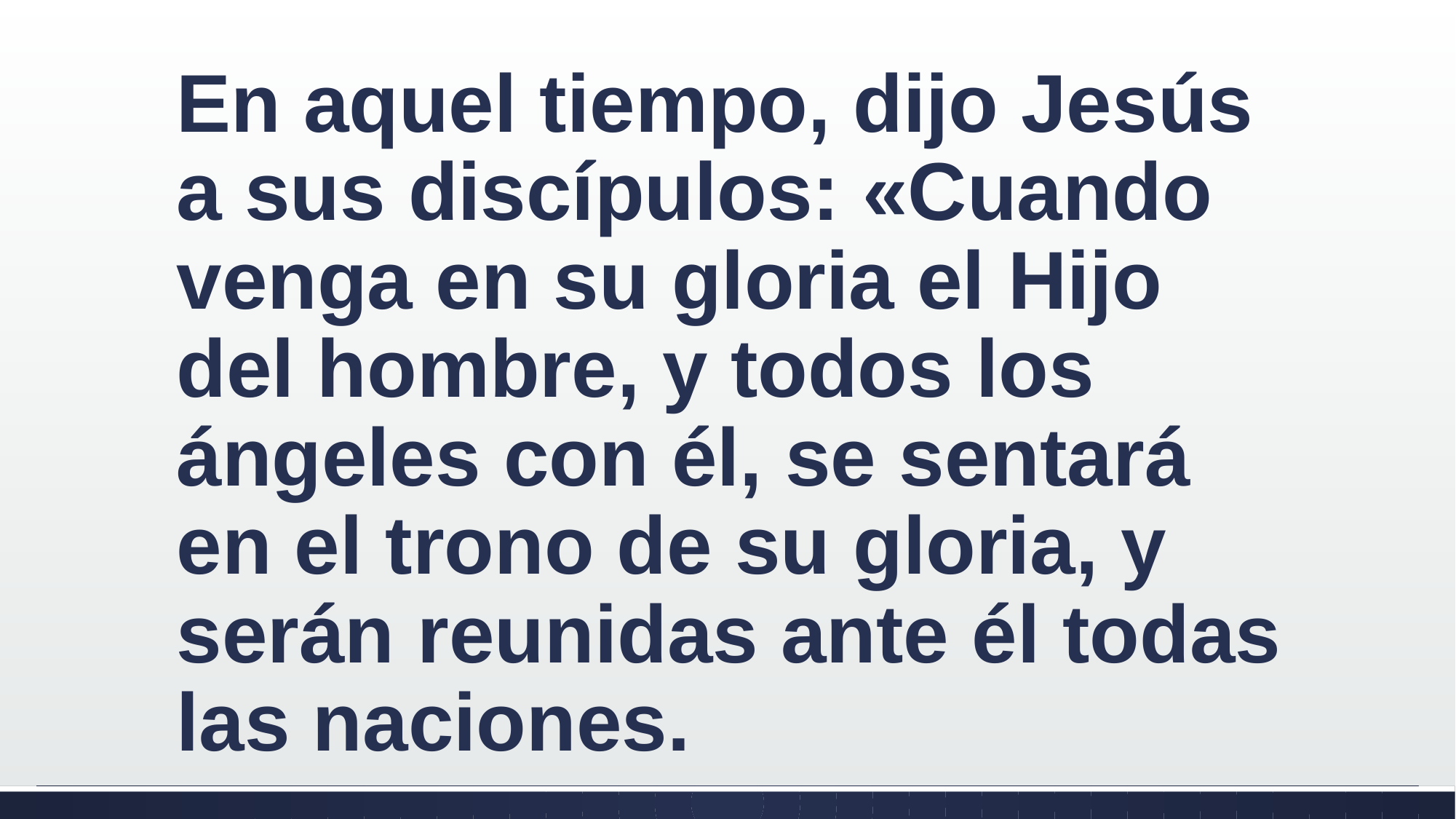

#
En aquel tiempo, dijo Jesús a sus discípulos: «Cuando venga en su gloria el Hijo del hombre, y todos los ángeles con él, se sentará en el trono de su gloria, y serán reunidas ante él todas las naciones.